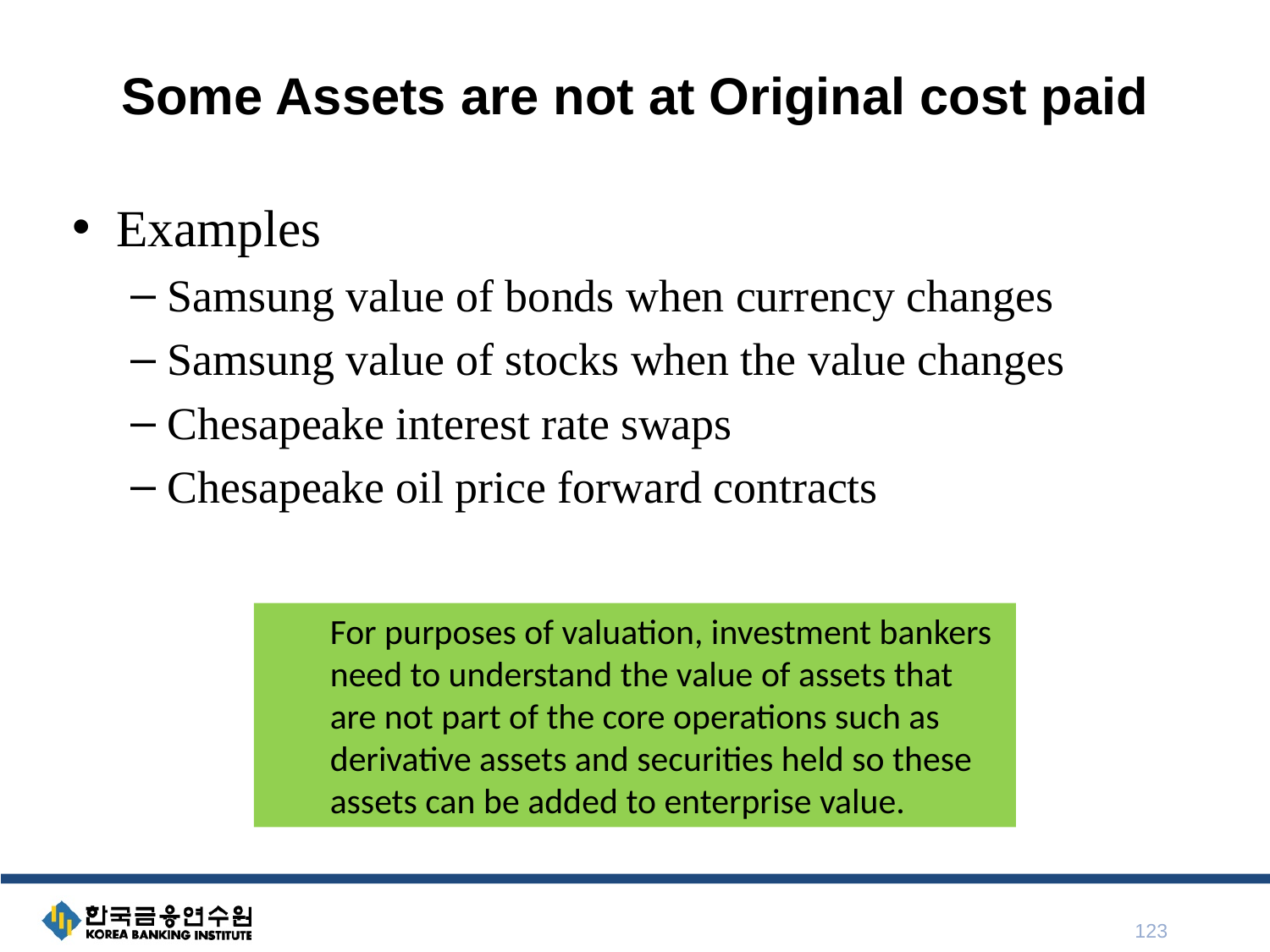

# Some Assets are not at Original cost paid
Examples
Samsung value of bonds when currency changes
Samsung value of stocks when the value changes
Chesapeake interest rate swaps
Chesapeake oil price forward contracts

For purposes of valuation, investment bankers need to understand the value of assets that are not part of the core operations such as derivative assets and securities held so these assets can be added to enterprise value.
123